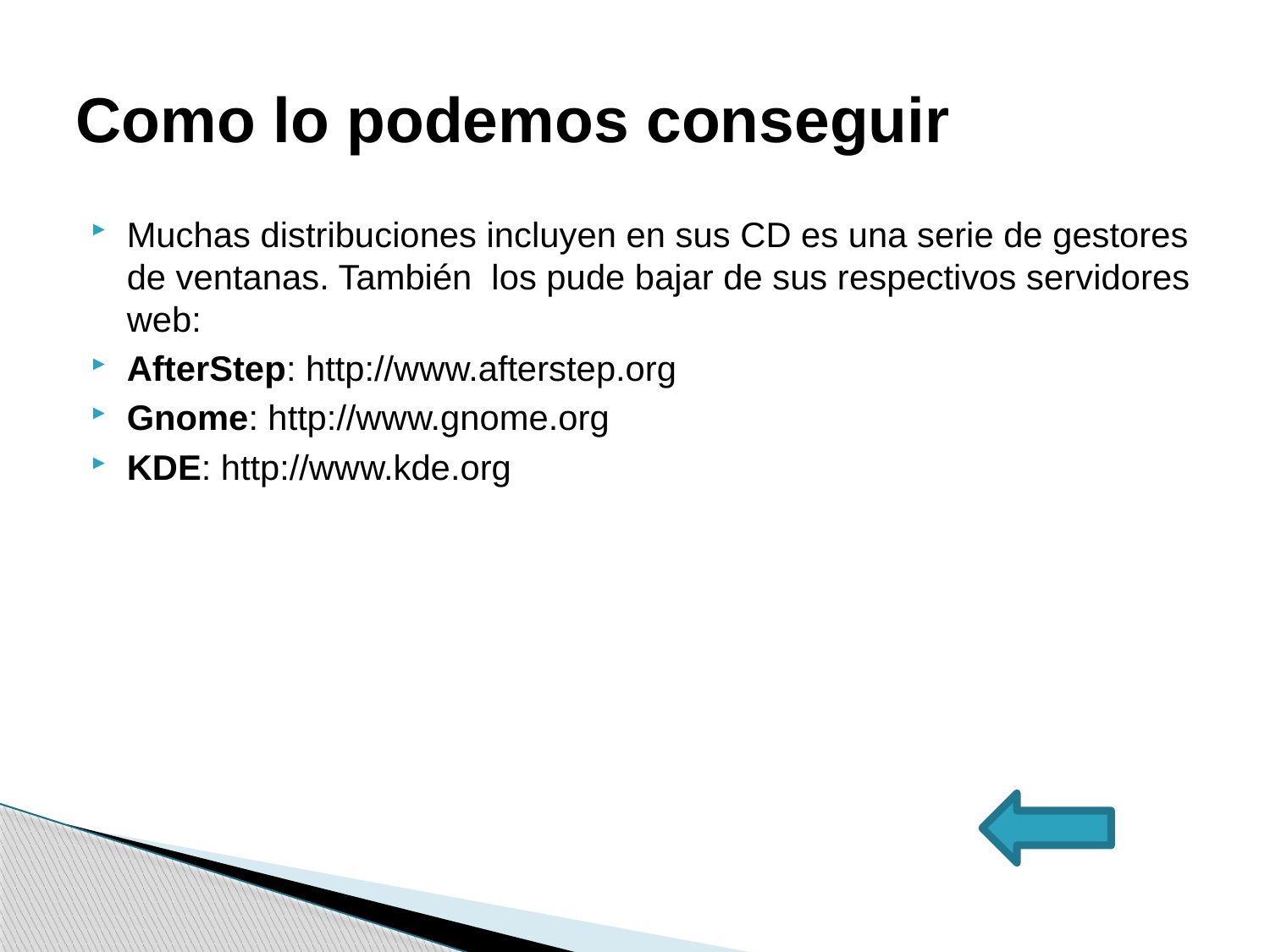

# Como lo podemos conseguir
Muchas distribuciones incluyen en sus CD es una serie de gestores de ventanas. También  los pude bajar de sus respectivos servidores web:
AfterStep: http://www.afterstep.org
Gnome: http://www.gnome.org
KDE: http://www.kde.org